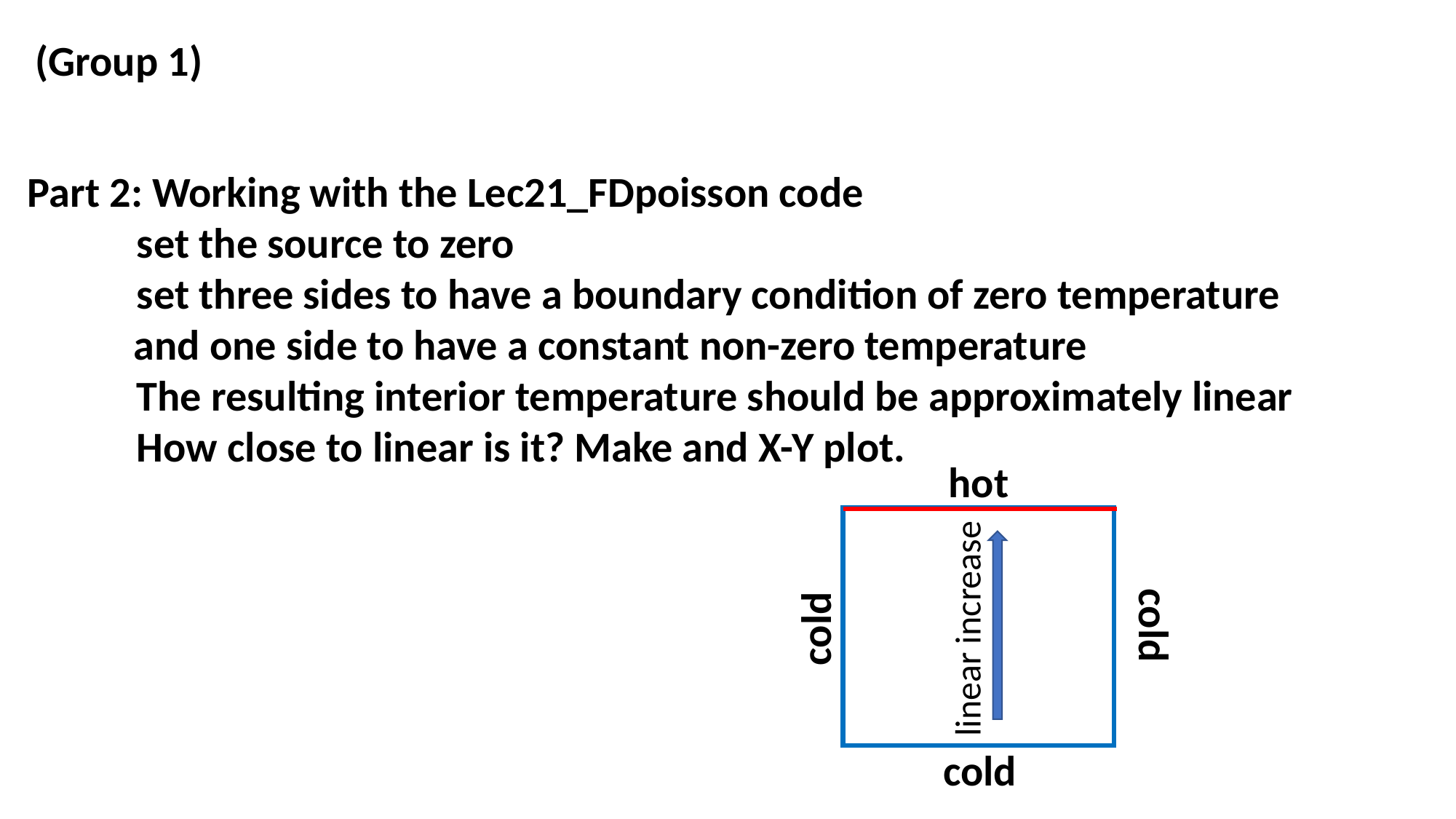

(Group 1)

Part 2: Working with the Lec21_FDpoisson code
	set the source to zero
	set three sides to have a boundary condition of zero temperature
           and one side to have a constant non-zero temperature
	The resulting interior temperature should be approximately linear
	How close to linear is it? Make and X-Y plot.

hot

cold
cold
linear increase
cold